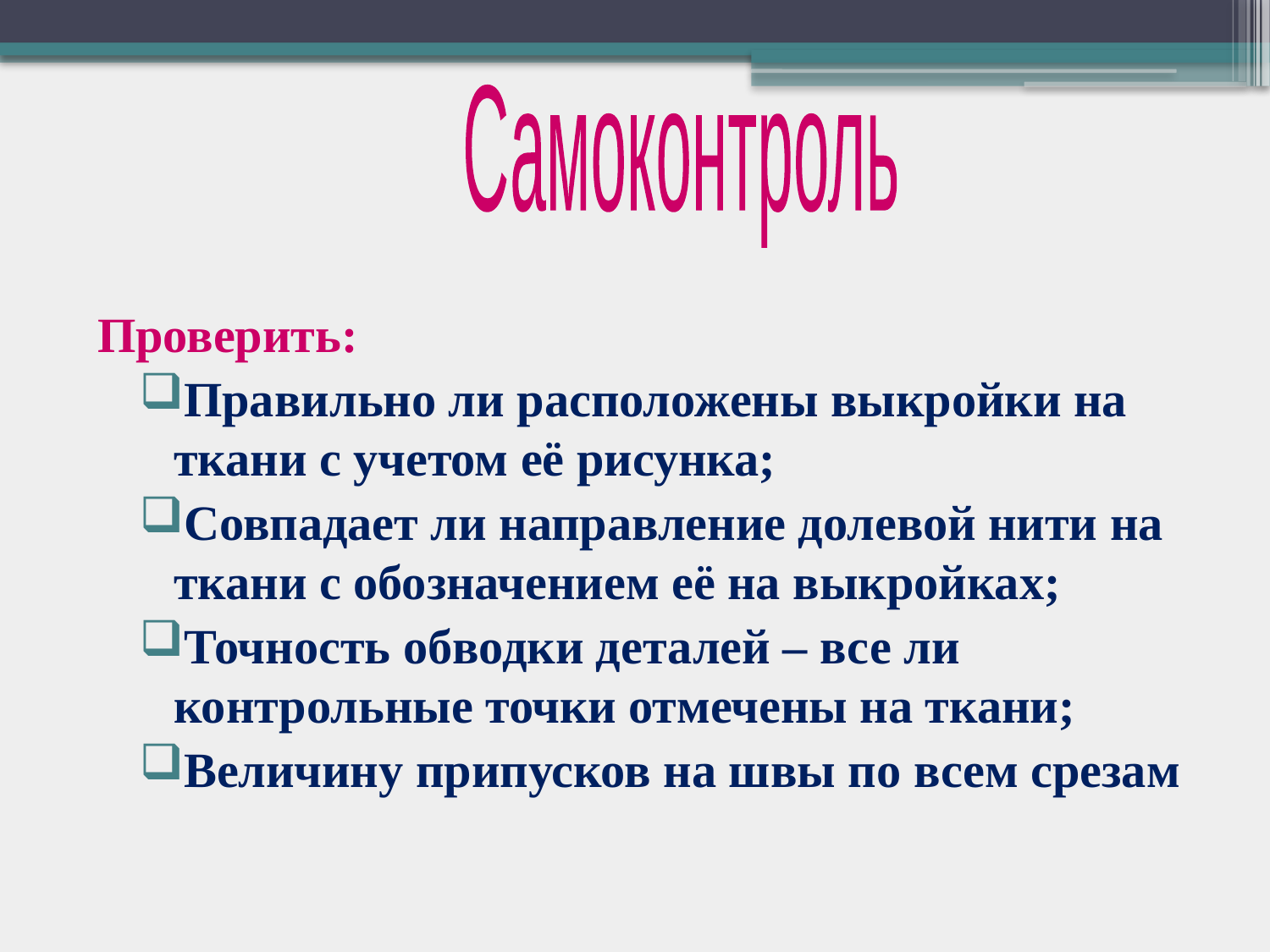

Самоконтроль

Проверить:
Правильно ли расположены выкройки на ткани с учетом её рисунка;
Совпадает ли направление долевой нити на ткани с обозначением её на выкройках;
Точность обводки деталей – все ли контрольные точки отмечены на ткани;
Величину припусков на швы по всем срезам